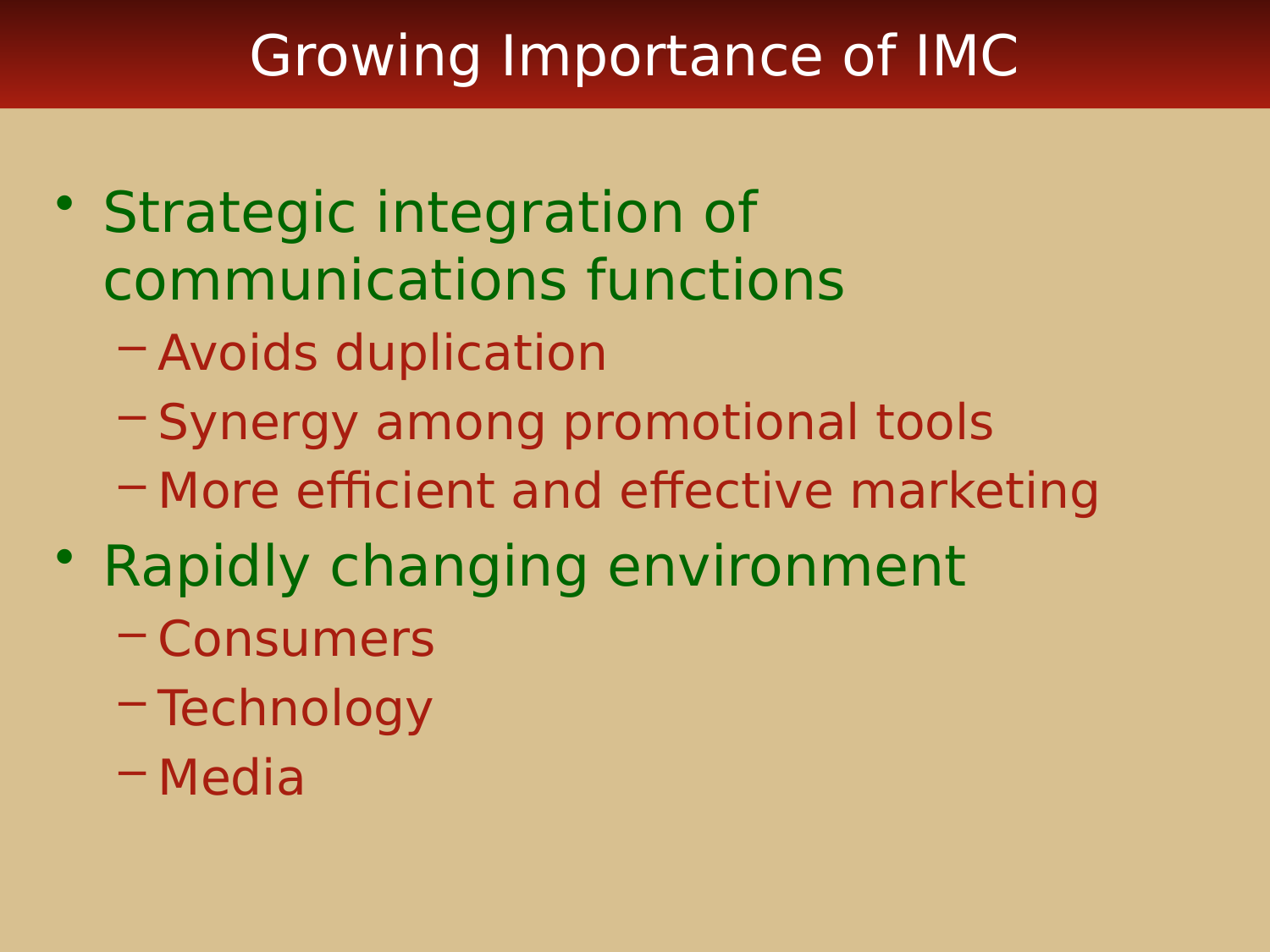

# Growing Importance of IMC
Strategic integration of communications functions
Avoids duplication
Synergy among promotional tools
More efficient and effective marketing
Rapidly changing environment
Consumers
Technology
Media